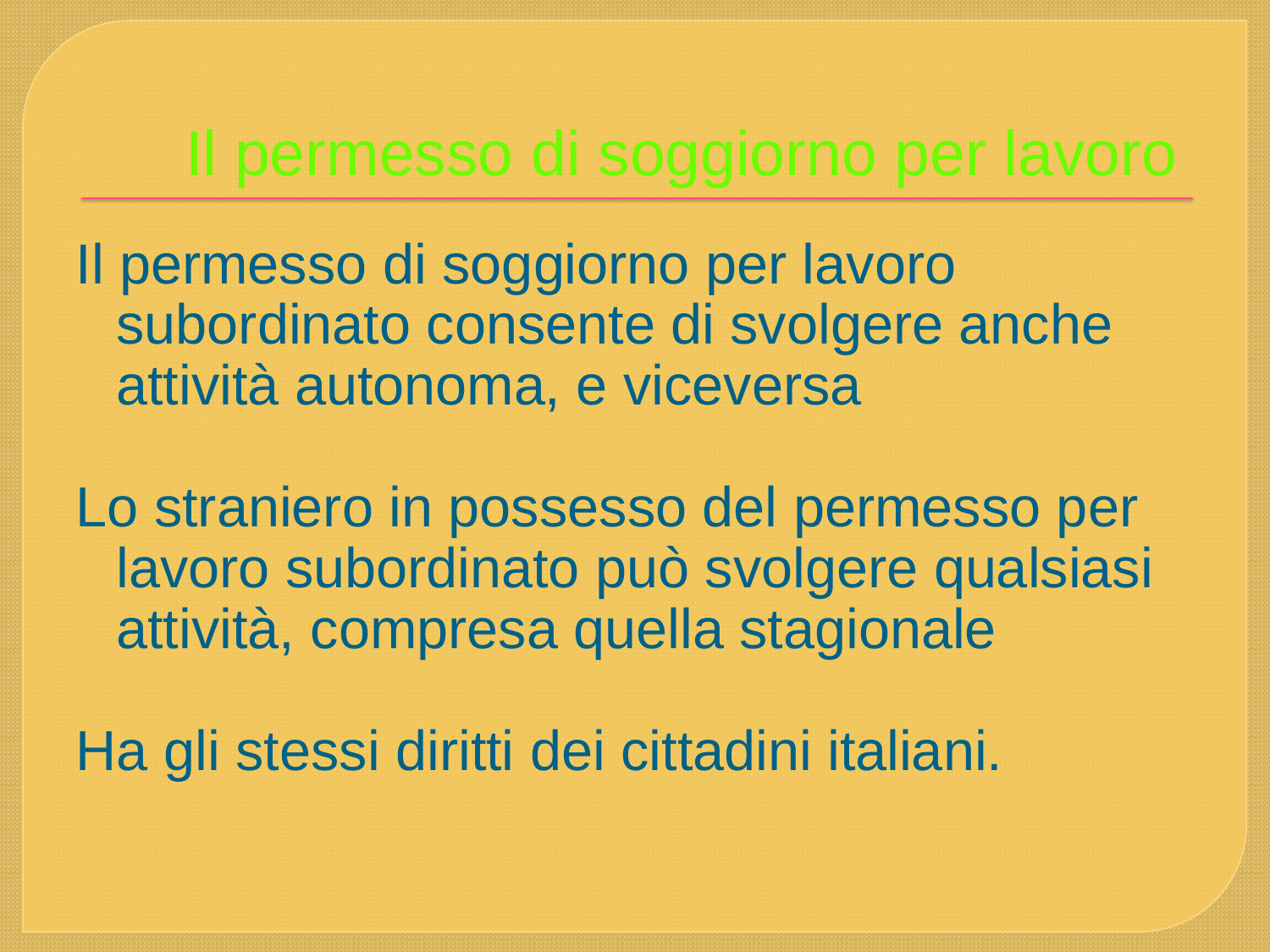

Il permesso di soggiorno per lavoro
Il permesso di soggiorno per lavoro subordinato consente di svolgere anche attività autonoma, e viceversa

Lo straniero in possesso del permesso per lavoro subordinato può svolgere qualsiasi attività, compresa quella stagionale

Ha gli stessi diritti dei cittadini italiani.